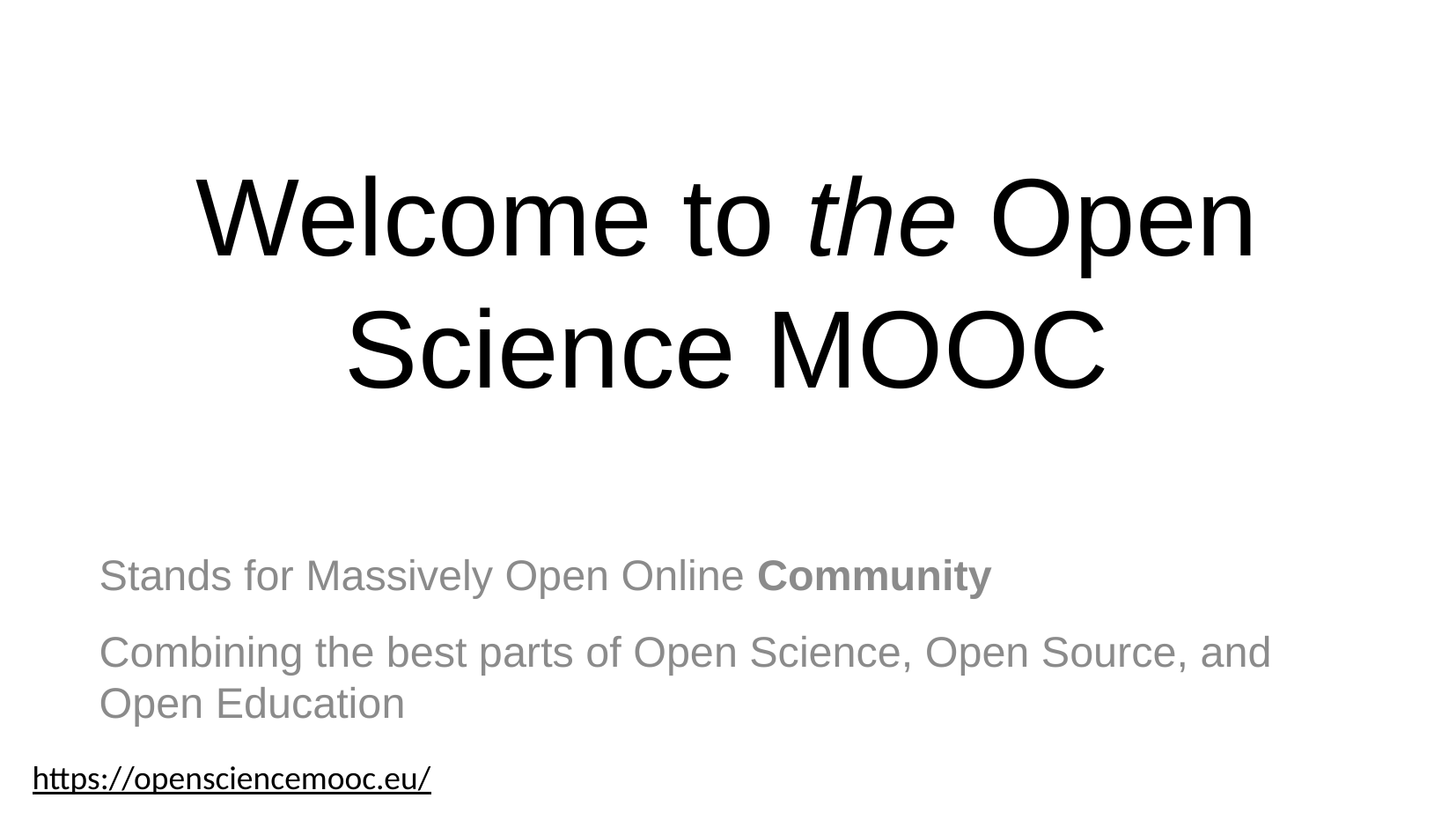

# Welcome to the Open Science MOOC
Stands for Massively Open Online Community
Combining the best parts of Open Science, Open Source, and Open Education

https://opensciencemooc.eu/